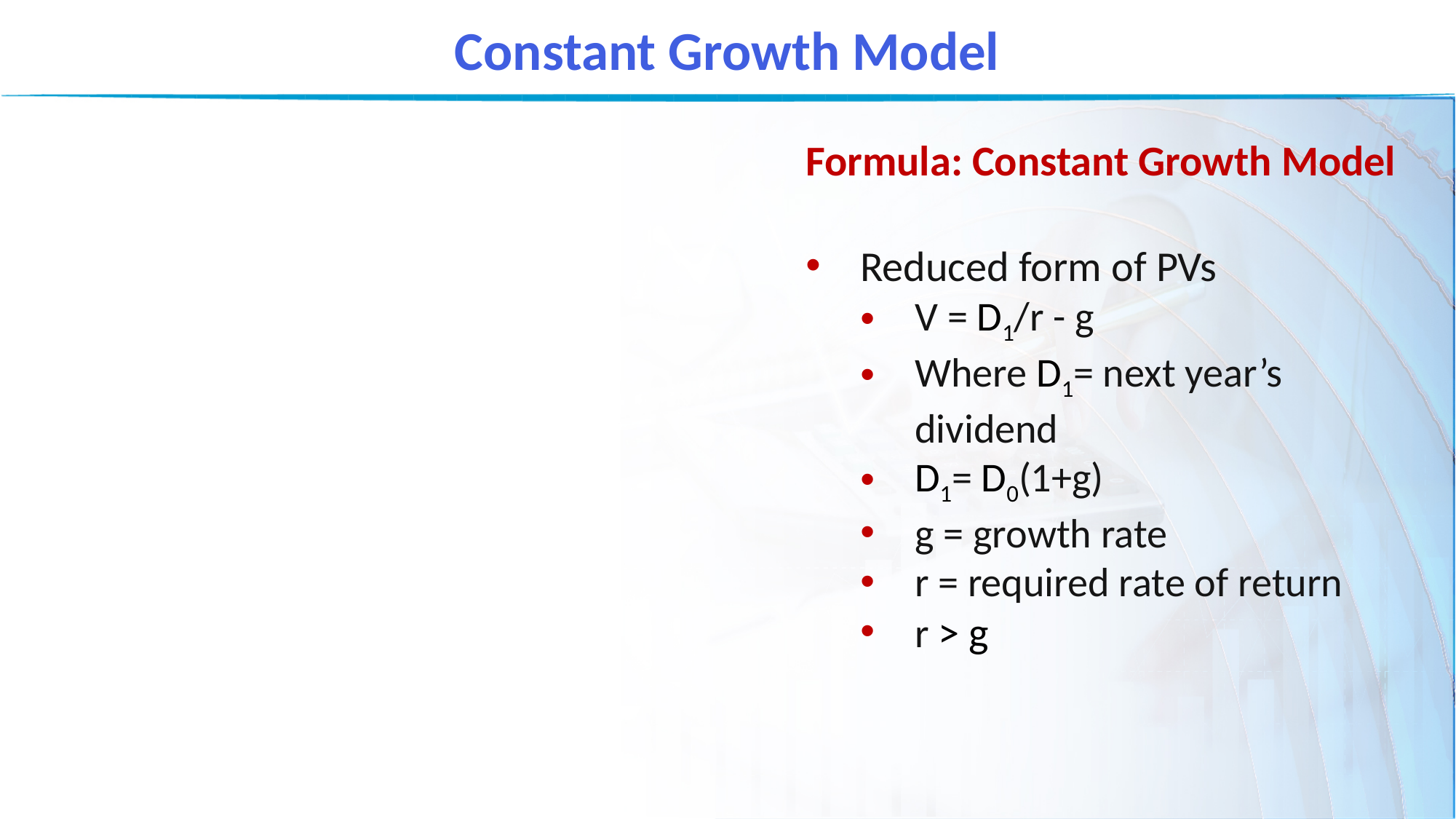

Constant Growth Model
Formula: Constant Growth Model

Reduced form of PVs
V = D1/r - g
Where D1= next year’s dividend
D1= D0(1+g)
g = growth rate
r = required rate of return
r ˃ g